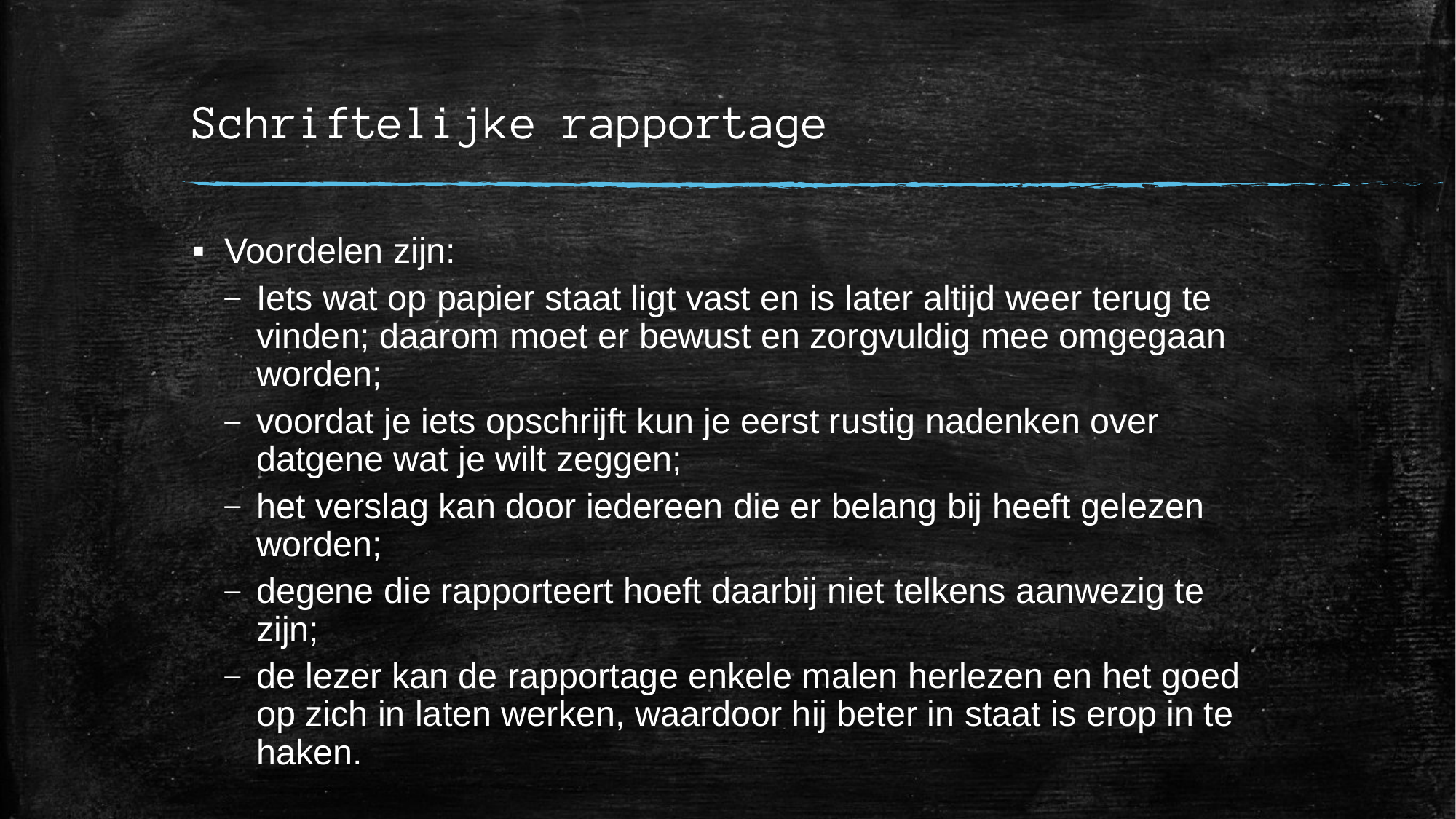

# Schriftelijke rapportage
Voordelen zijn:
Iets wat op papier staat ligt vast en is later altijd weer terug te vinden; daarom moet er bewust en zorgvuldig mee omgegaan worden;
voordat je iets opschrijft kun je eerst rustig nadenken over datgene wat je wilt zeggen;
het verslag kan door iedereen die er belang bij heeft gelezen worden;
degene die rapporteert hoeft daarbij niet telkens aanwezig te zijn;
de lezer kan de rapportage enkele malen herlezen en het goed op zich in laten werken, waardoor hij beter in staat is erop in te haken.